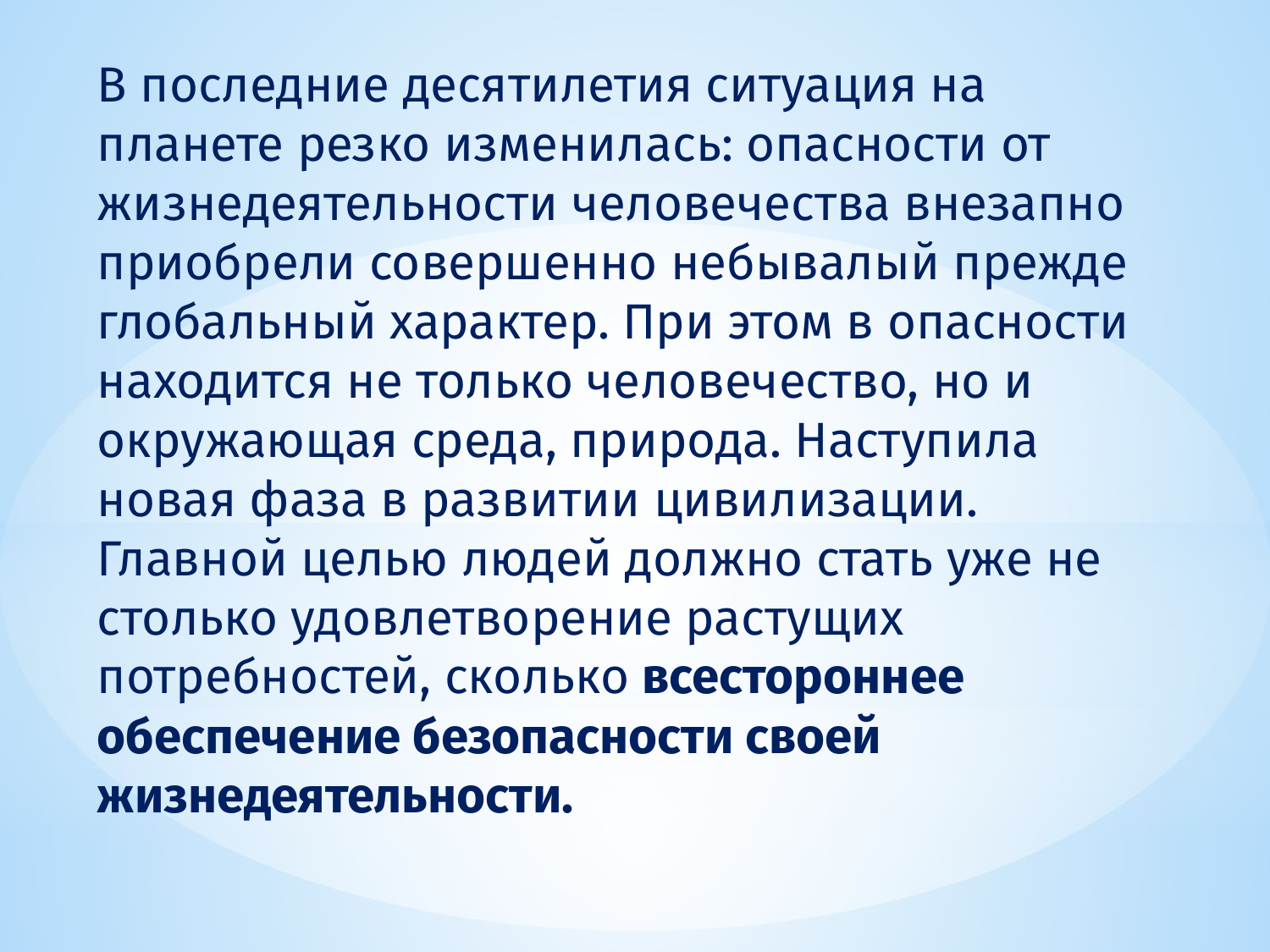

В последние десятилетия ситуация на планете резко изменилась: опасности от жизнедеятельности человечества внезапно приобрели совершенно небывалый прежде глобальный характер. При этом в опасности находится не только человечество, но и окружающая среда, природа. Наступила новая фаза в развитии цивилизации. Главной целью людей должно стать уже не столько удовлетворение растущих  потребностей, сколько всестороннее обеспечение безопасности своей жизнедеятельности.